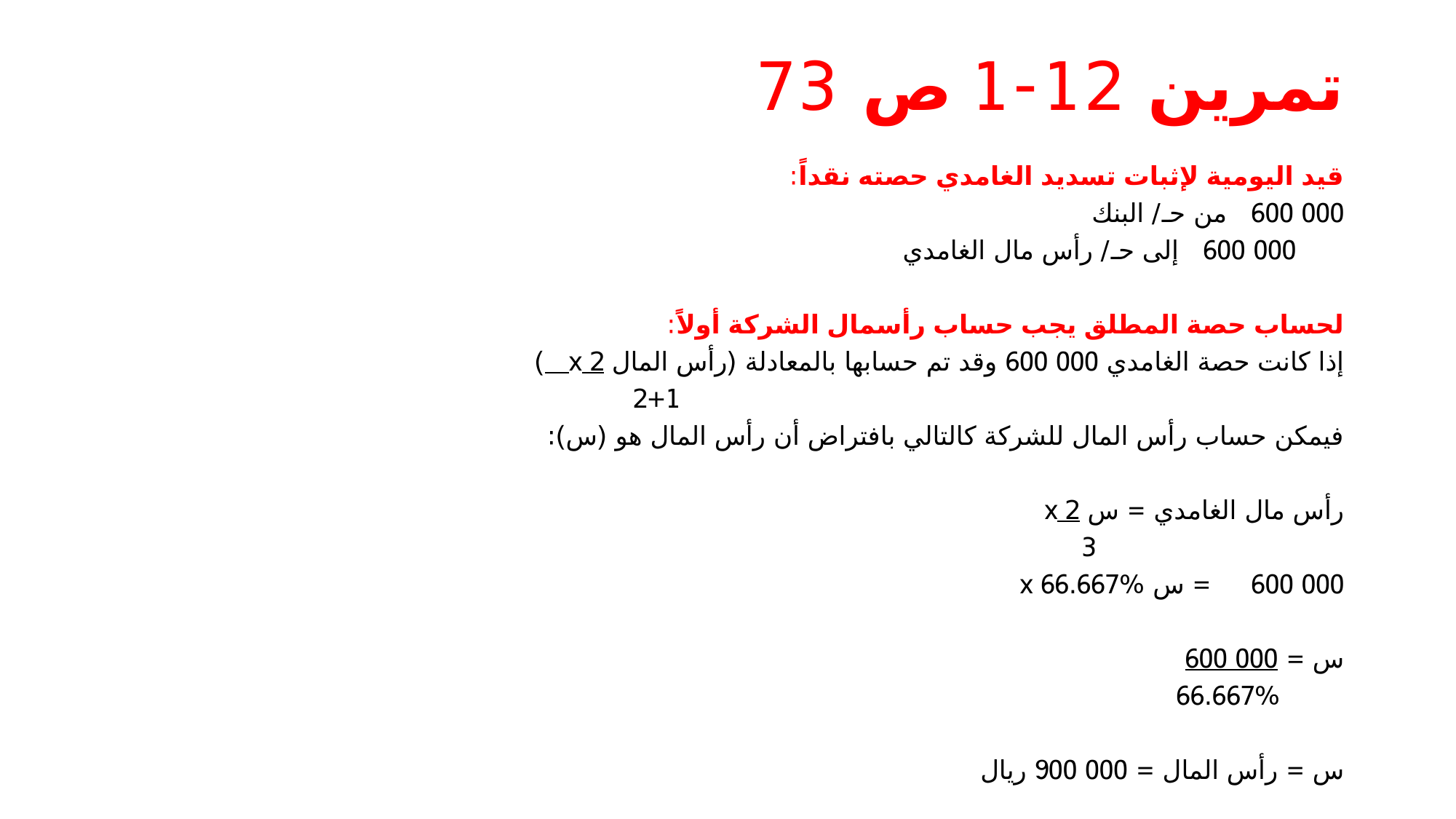

# تمرين 12-1 ص 73

قيد اليومية لإثبات تسديد الغامدي حصته نقداً:
000 600   من حـ/ البنك
      000 600   إلى حـ/ رأس مال الغامدي

لحساب حصة المطلق يجب حساب رأسمال الشركة أولاً:
إذا كانت حصة الغامدي 000 600 وقد تم حسابها بالمعادلة (رأس المال x 2   )
                                                                                   2+1
فيمكن حساب رأس المال للشركة كالتالي بافتراض أن رأس المال هو (س):

رأس مال الغامدي = س x 2
                               3
000 600     = س x 66.667%

س = 000 600
        66.667%

س = رأس المال = 000 900 ريال